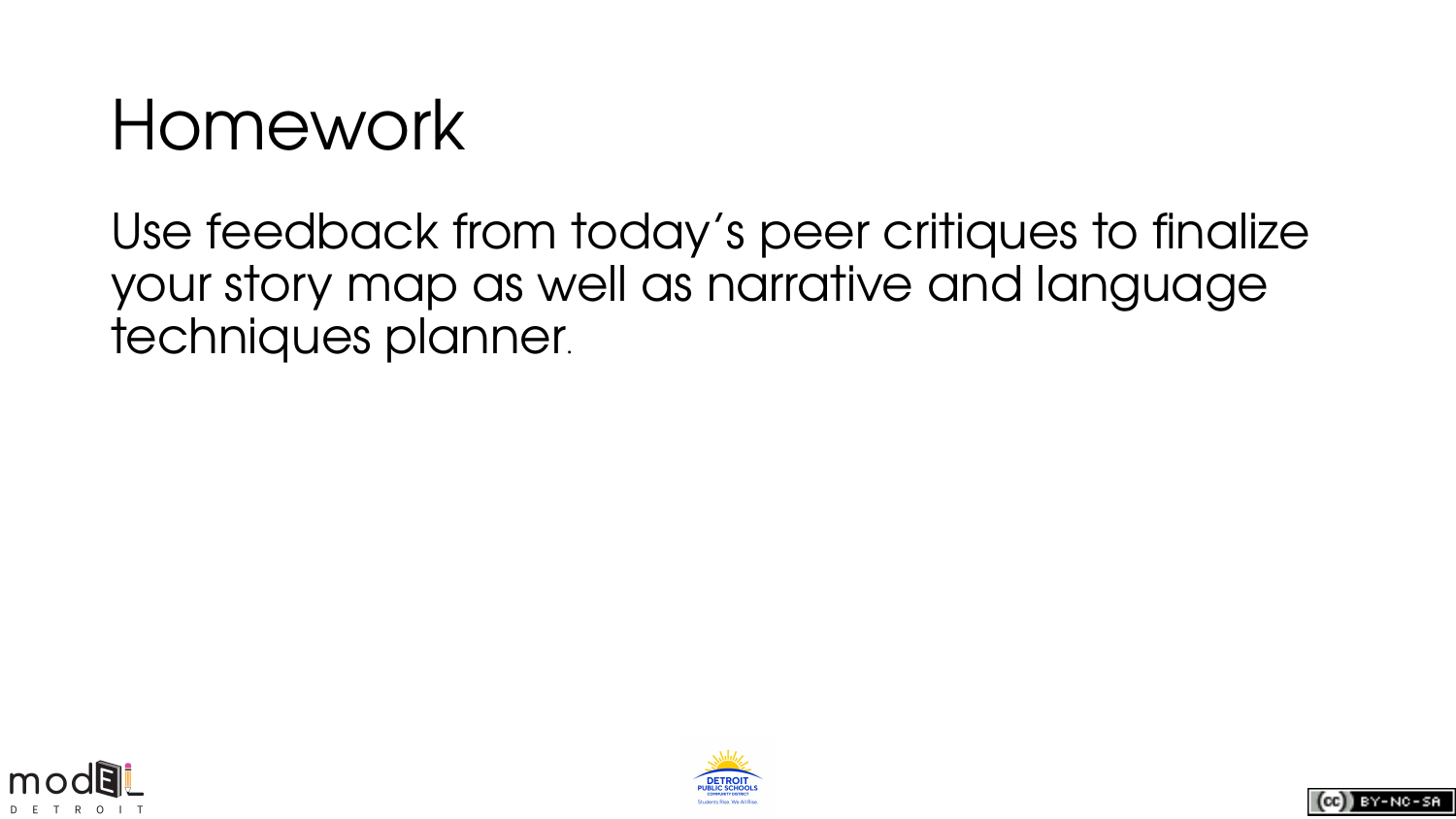

# Homework
Use feedback from today’s peer critiques to finalize your story map as well as narrative and language techniques planner.